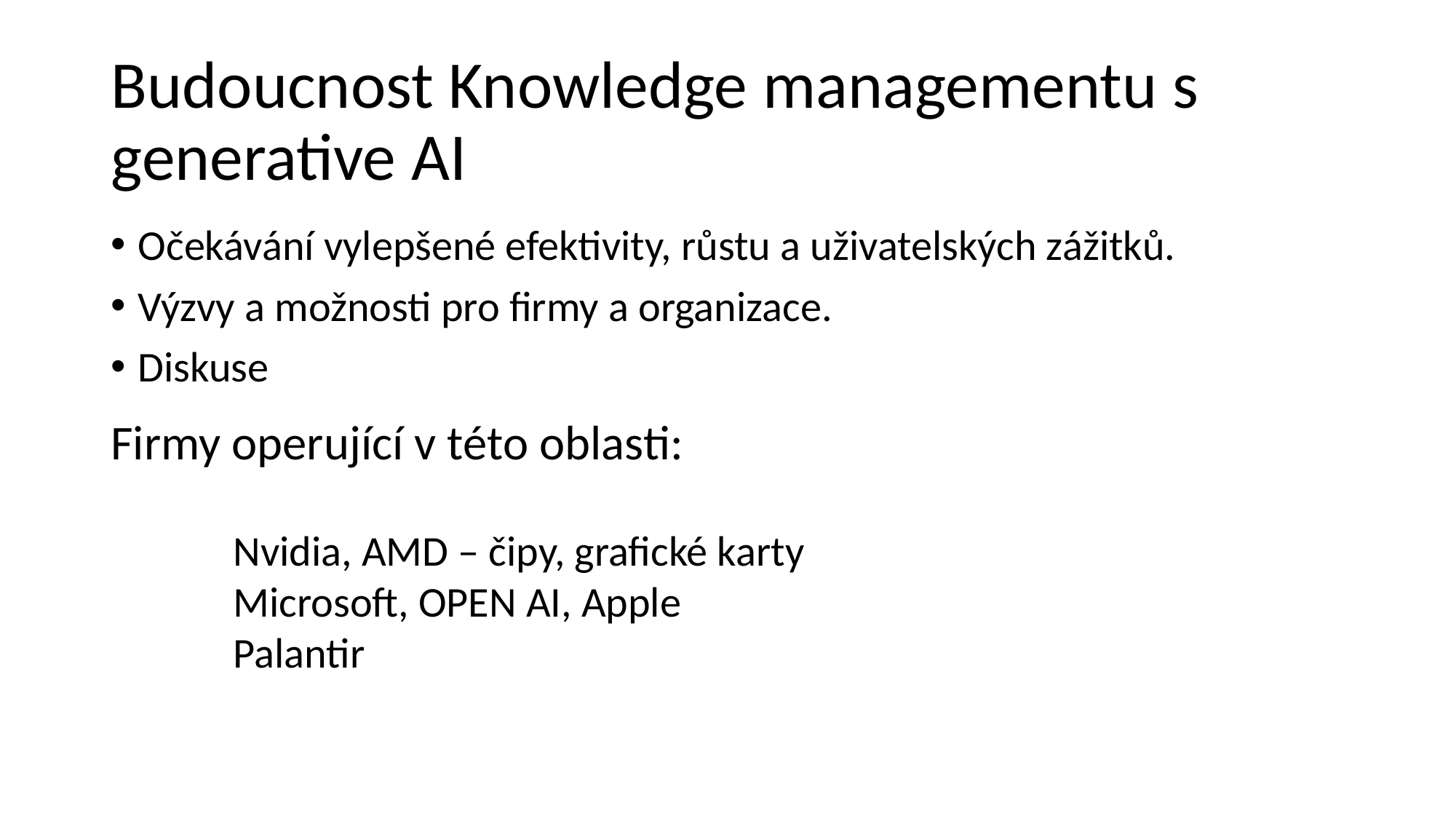

# Budoucnost Knowledge managementu s generative AI
Očekávání vylepšené efektivity, růstu a uživatelských zážitků.
Výzvy a možnosti pro firmy a organizace.
Diskuse

Firmy operující v této oblasti:
Nvidia, AMD – čipy, grafické karty
Microsoft, OPEN AI, Apple
Palantir